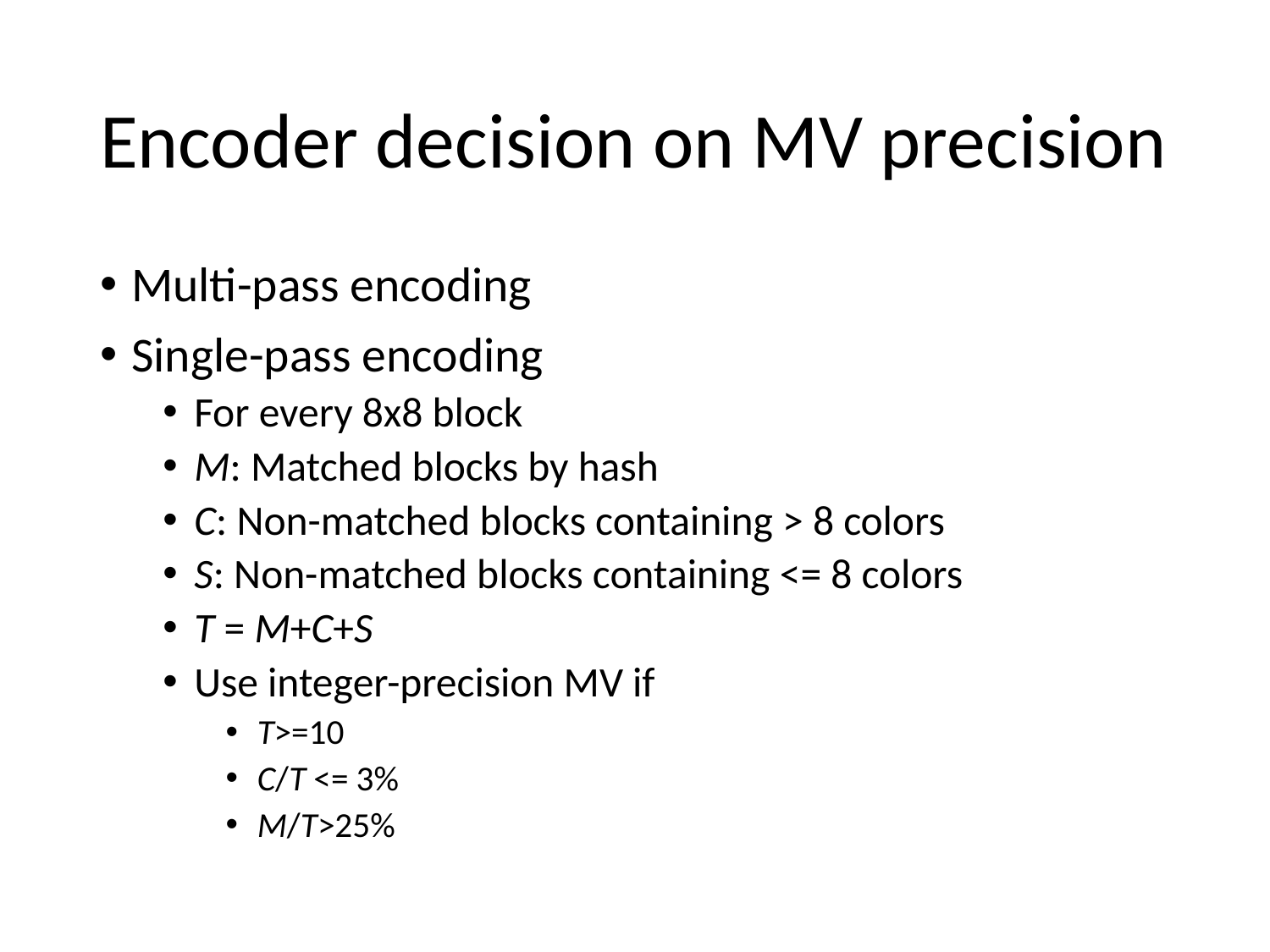

# Encoder decision on MV precision
Multi-pass encoding
Single-pass encoding
For every 8x8 block
M: Matched blocks by hash
C: Non-matched blocks containing > 8 colors
S: Non-matched blocks containing <= 8 colors
T = M+C+S
Use integer-precision MV if
T>=10
C/T <= 3%
M/T>25%